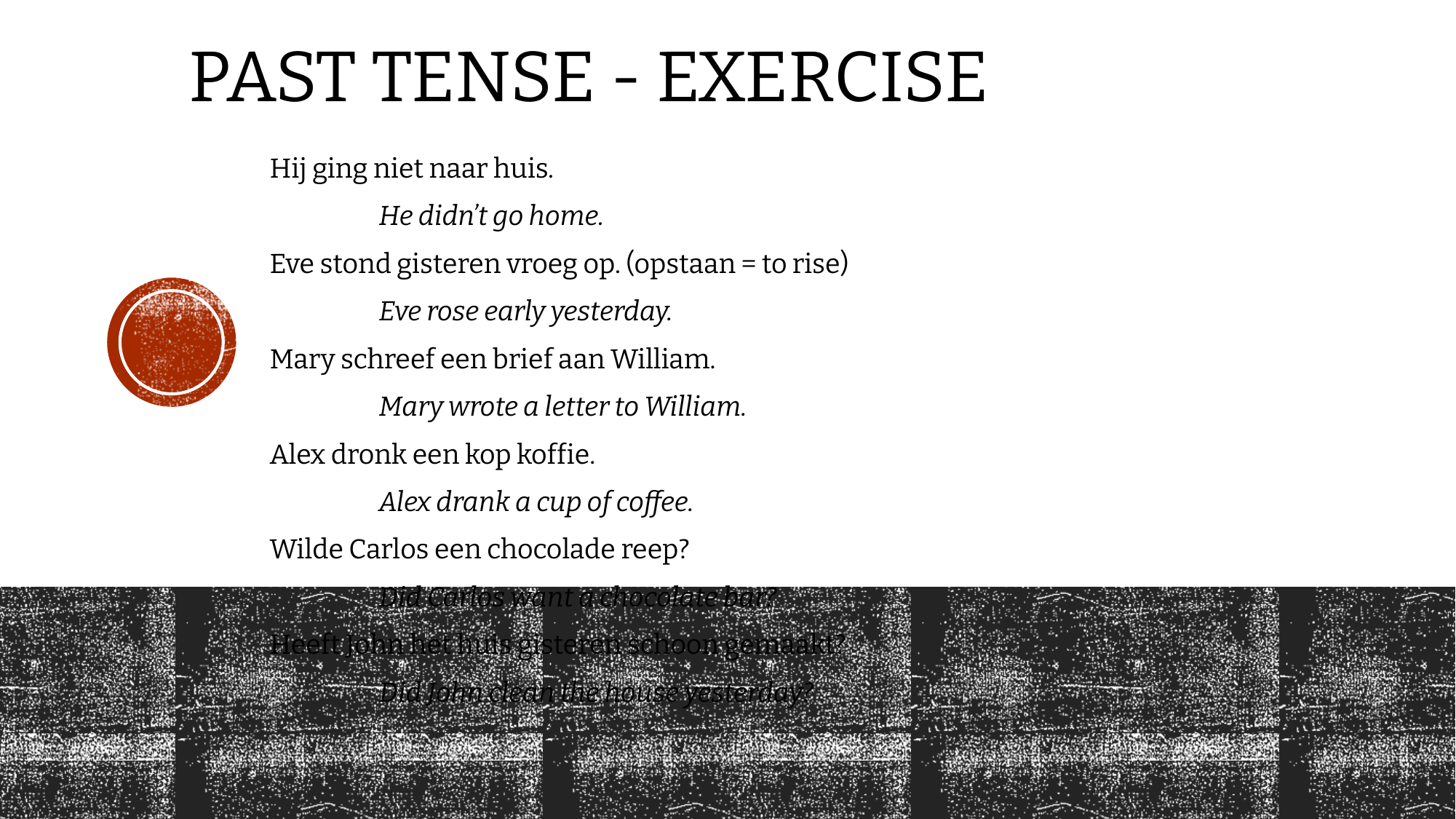

# Past tense - exercise
Hij ging niet naar huis.
	He didn’t go home.
Eve stond gisteren vroeg op. (opstaan = to rise)
	Eve rose early yesterday.
Mary schreef een brief aan William.
	Mary wrote a letter to William.
Alex dronk een kop koffie.
	Alex drank a cup of coffee.
Wilde Carlos een chocolade reep?
	Did Carlos want a chocolate bar?
Heeft John het huis gisteren schoon gemaakt?
	Did John clean the house yesterday?